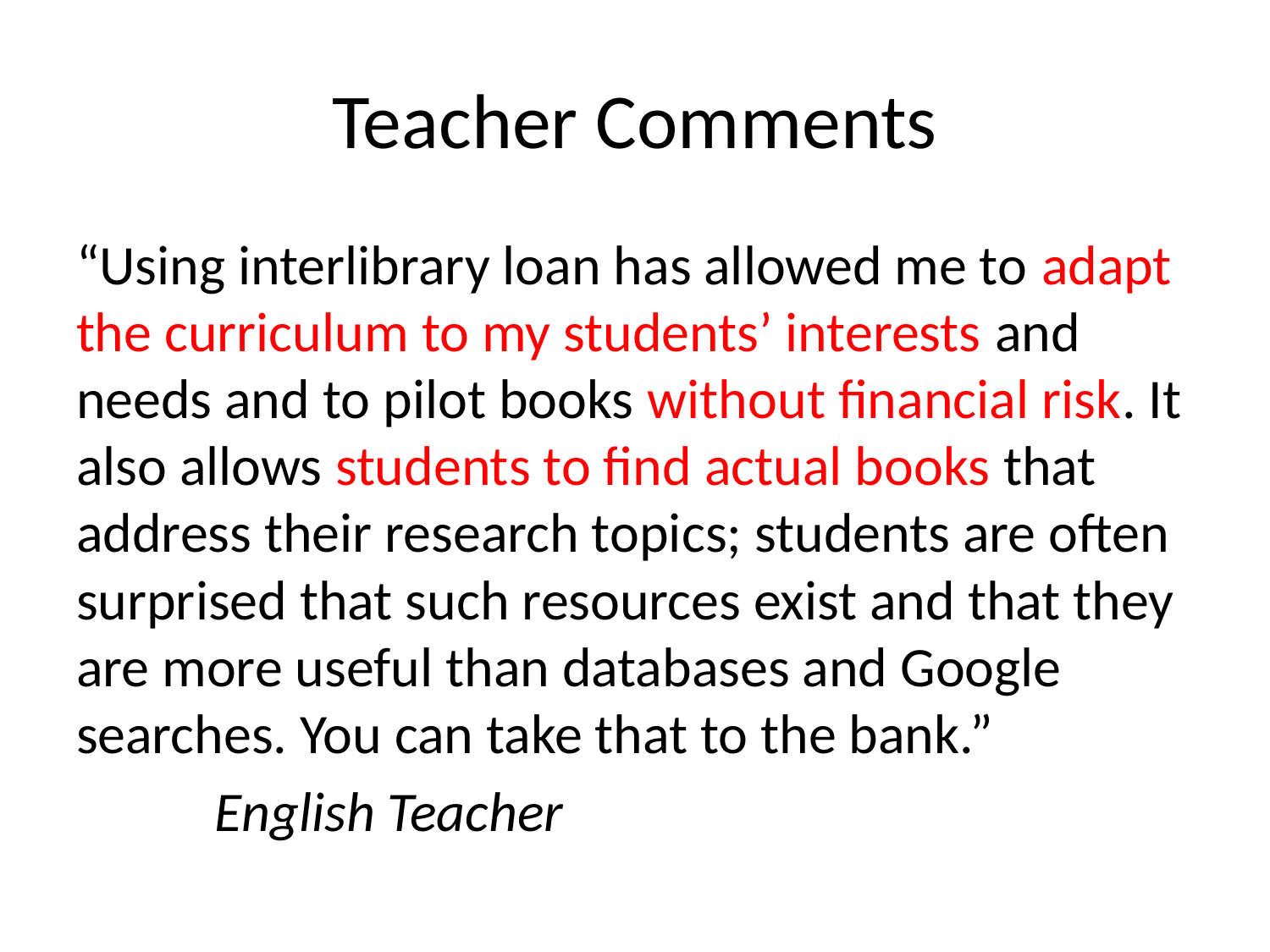

# Teacher Comments
“Using interlibrary loan has allowed me to adapt the curriculum to my students’ interests and needs and to pilot books without financial risk. It also allows students to find actual books that address their research topics; students are often surprised that such resources exist and that they are more useful than databases and Google searches. You can take that to the bank.”
					 English Teacher